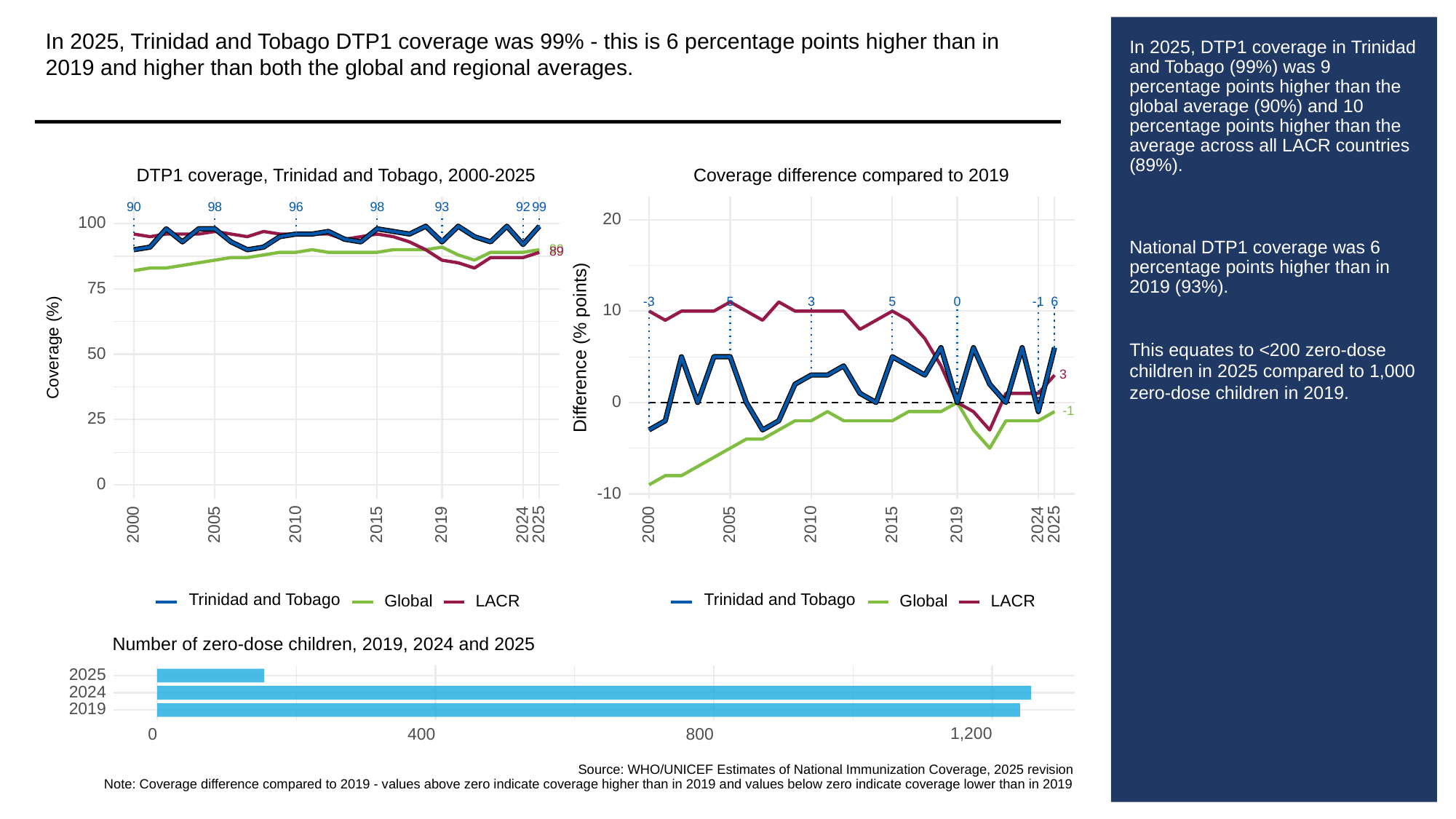

In 2025, Trinidad and Tobago DTP1 coverage was 99% - this is 6 percentage points higher than in 2019 and higher than both the global and regional averages.
# In 2025, DTP1 coverage in Trinidad and Tobago (99%) was 9 percentage points higher than the global average (90%) and 10 percentage points higher than the average across all LACR countries (89%).

National DTP1 coverage was 6 percentage points higher than in 2019 (93%).

This equates to <200 zero-dose children in 2025 compared to 1,000 zero-dose children in 2019.

Coverage difference compared to 2019
DTP1 coverage, Trinidad and Tobago, 2000-2025

93
90
98
96
98
92
99
20
100

90

89

75

-3
3
0
6
-1
5
5

10

Difference (% points)
Coverage (%)

50

3

0

-1
25

0

-10

2000
2005
2010
2015
2019
2024
2025
2000
2005
2010
2015
2019
2024
2025
Trinidad and Tobago
Trinidad and Tobago
Global
LACR
Global
LACR

Number of zero-dose children, 2019, 2024 and 2025

2025

2024

2019

1,200
0
400
800
Source: WHO/UNICEF Estimates of National Immunization Coverage, 2025 revision
Note: Coverage difference compared to 2019 - values above zero indicate coverage higher than in 2019 and values below zero indicate coverage lower than in 2019